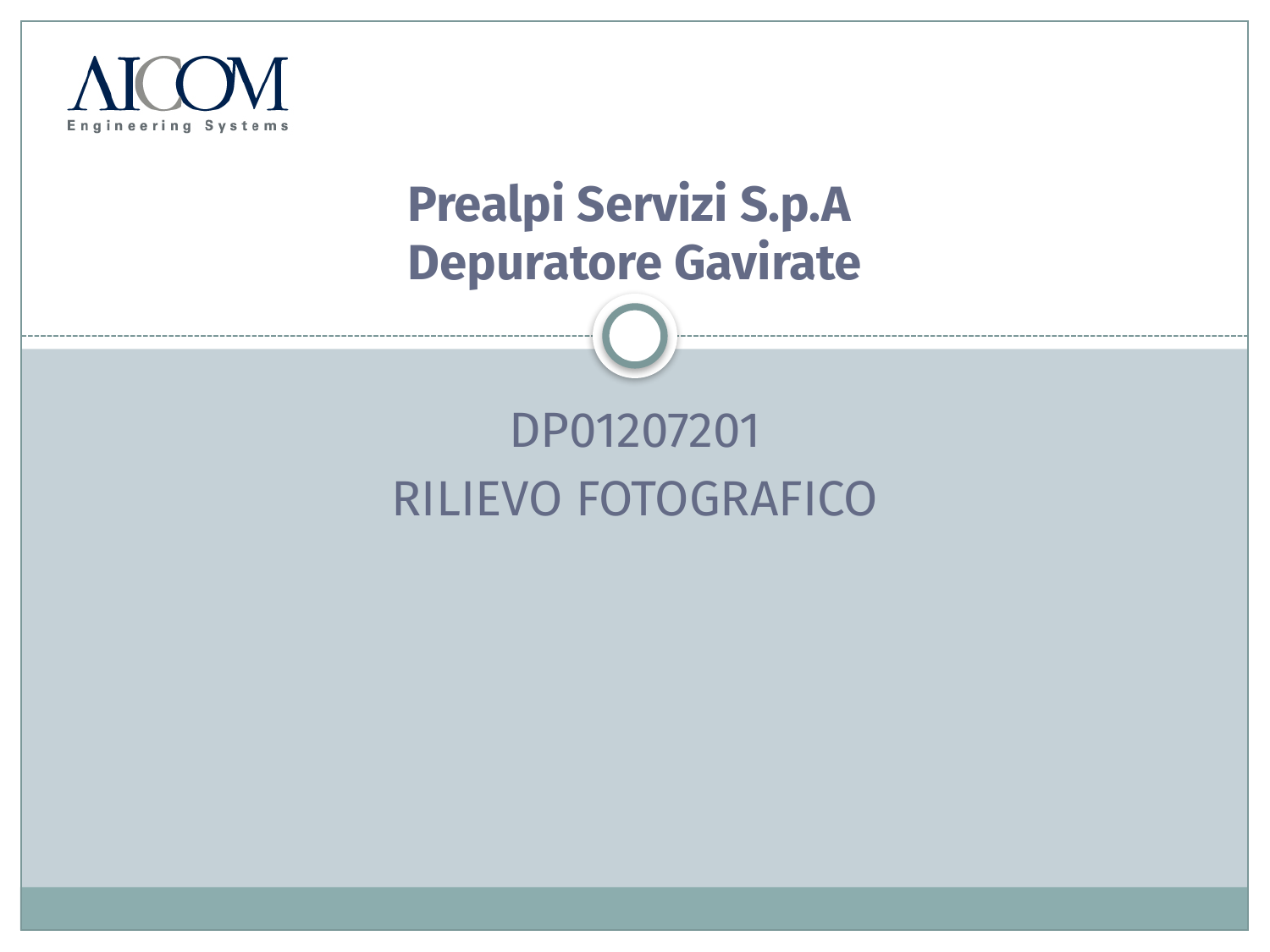

# Prealpi Servizi S.p.A Depuratore Gavirate
DP01207201
Rilievo fotografico